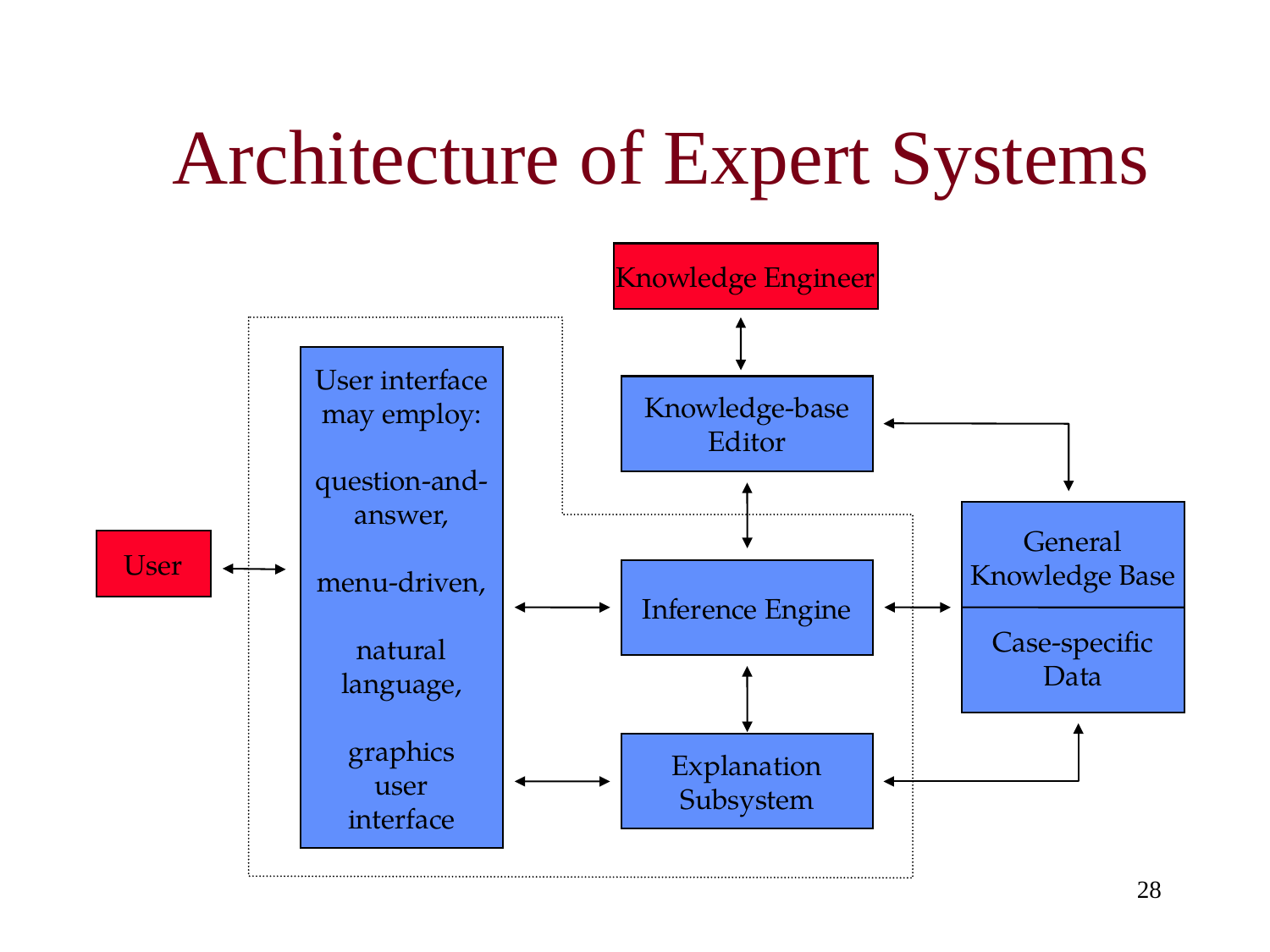

Architecture of Expert Systems
Knowledge Engineer

User interface
may employ:

question-and-
answer,

menu-driven,

natural
language,

graphics
user
interface
Knowledge-base
Editor

General
Knowledge Base

Case-specific
Data
User
Inference Engine

Explanation
Subsystem

28